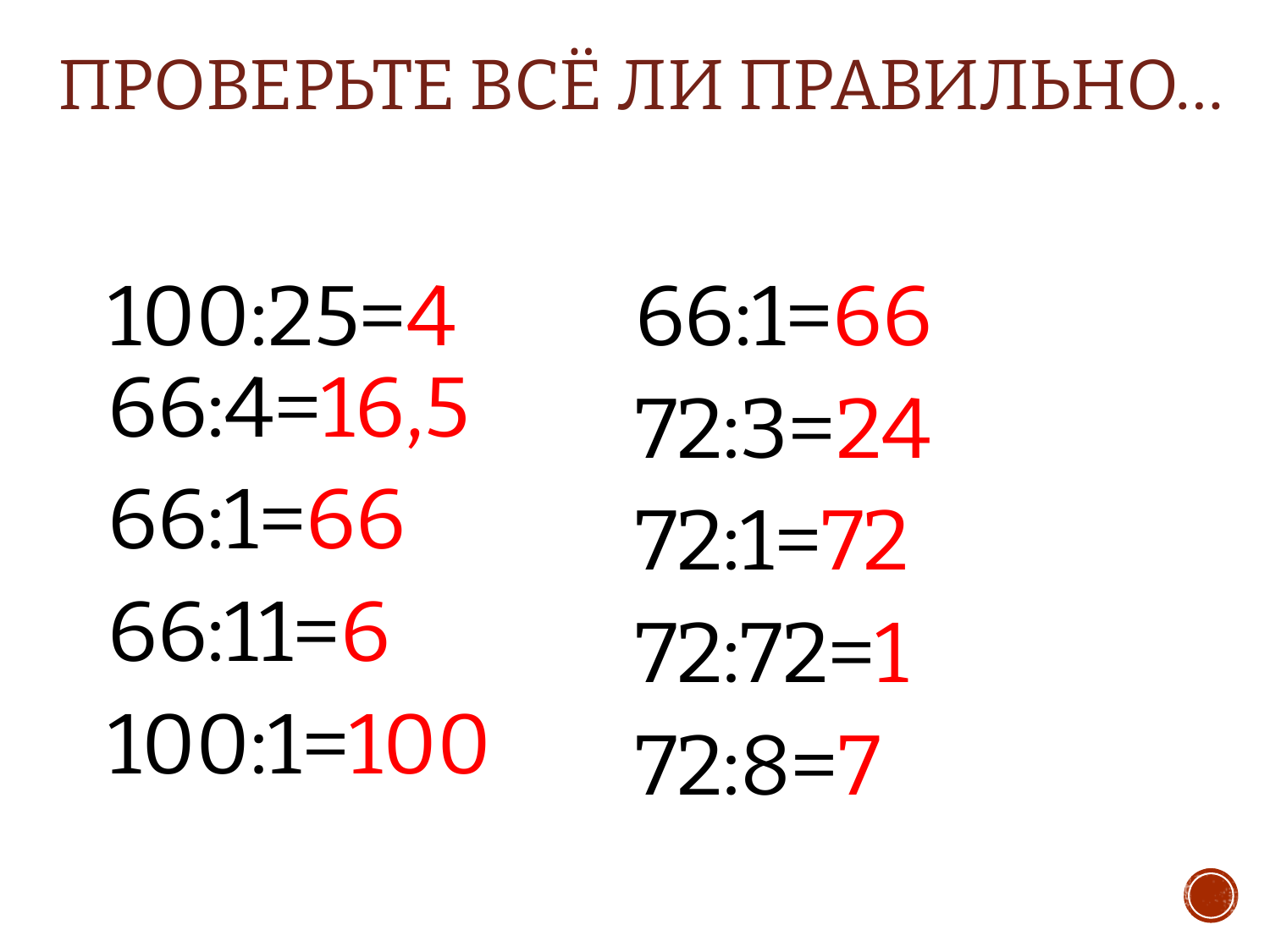

# Проверьте всё ли правильно…
100:25=4 66:4=16,5
66:1=66
66:11=6
100:1=100
66:1=66
72:3=24
72:1=72
72:72=1
72:8=7